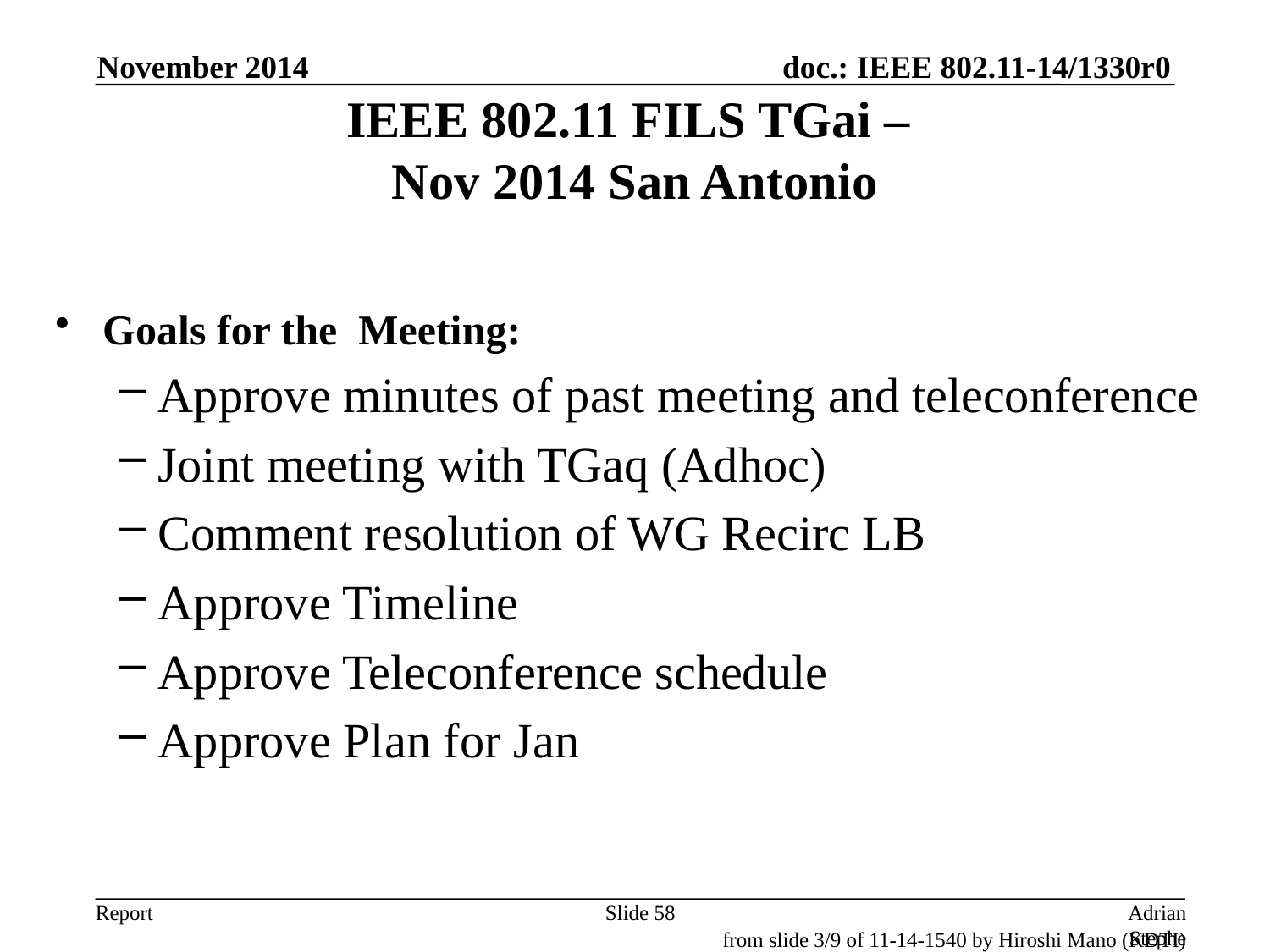

November 2014
# IEEE 802.11 FILS TGai – Nov 2014 San Antonio
Goals for the  Meeting:
Approve minutes of past meeting and teleconference
Joint meeting with TGaq (Adhoc)
Comment resolution of WG Recirc LB
Approve Timeline
Approve Teleconference schedule
Approve Plan for Jan

Slide 58
Adrian Stephens, Intel Corporation
from slide 3/9 of 11-14-1540 by Hiroshi Mano (KDTI)